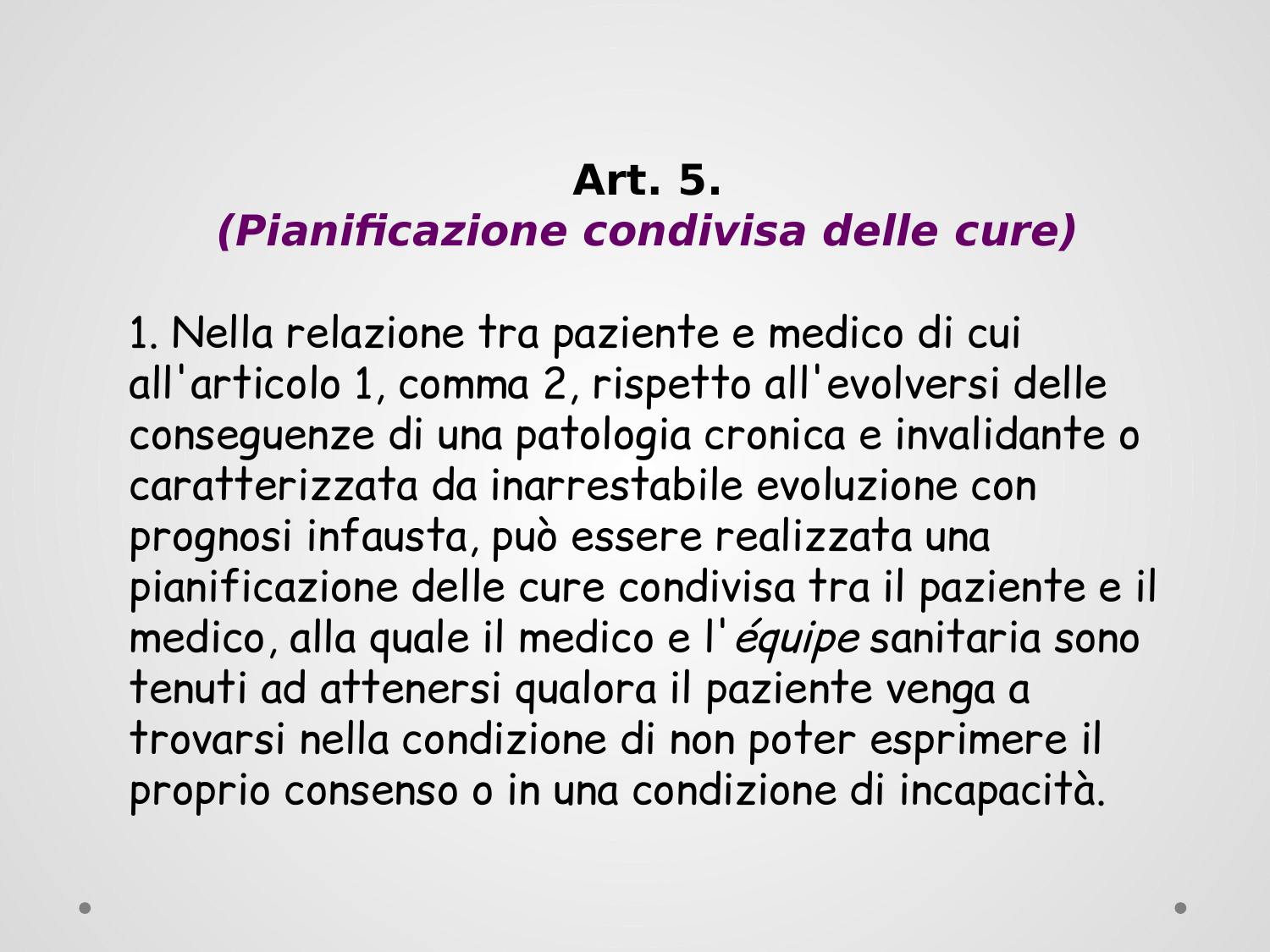

Art. 5.
(Pianificazione condivisa delle cure)

1. Nella relazione tra paziente e medico di cui all'articolo 1, comma 2, rispetto all'evolversi delle conseguenze di una patologia cronica e invalidante o caratterizzata da inarrestabile evoluzione con prognosi infausta, può essere realizzata una pianificazione delle cure condivisa tra il paziente e il medico, alla quale il medico e l'équipe sanitaria sono tenuti ad attenersi qualora il paziente venga a trovarsi nella condizione di non poter esprimere il proprio consenso o in una condizione di incapacità.